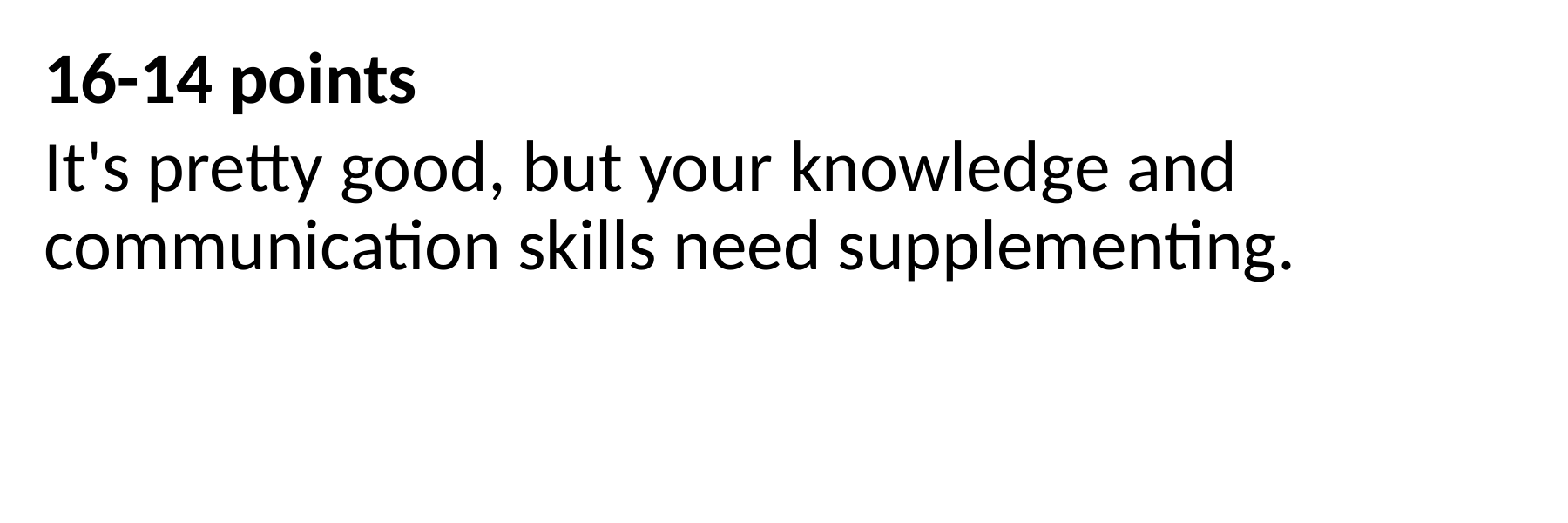

16-14 points
It's pretty good, but your knowledge and communication skills need supplementing.